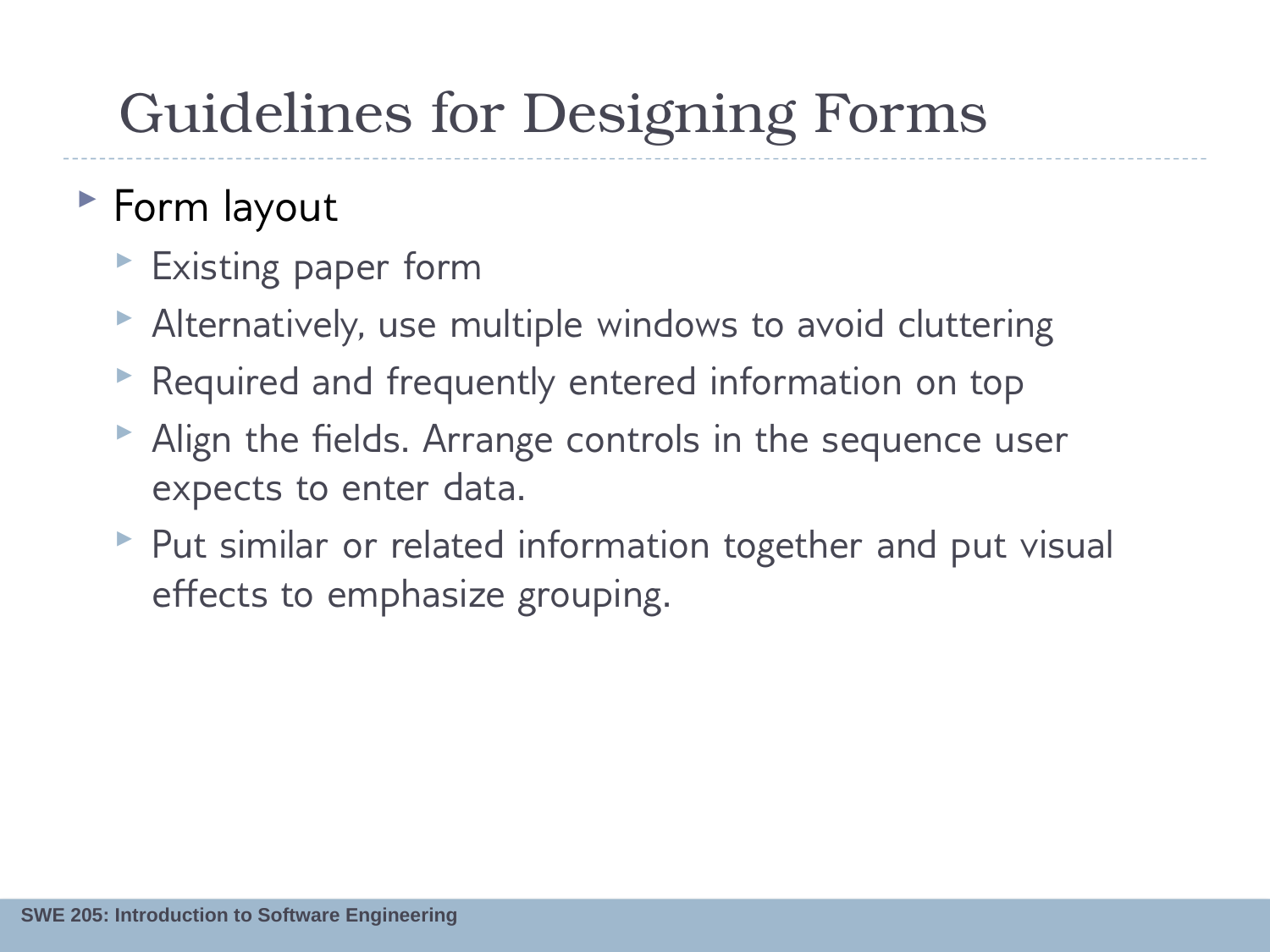

# Guidelines for Designing Forms
Form layout
Existing paper form
Alternatively, use multiple windows to avoid cluttering
Required and frequently entered information on top
Align the fields. Arrange controls in the sequence user expects to enter data.
Put similar or related information together and put visual effects to emphasize grouping.